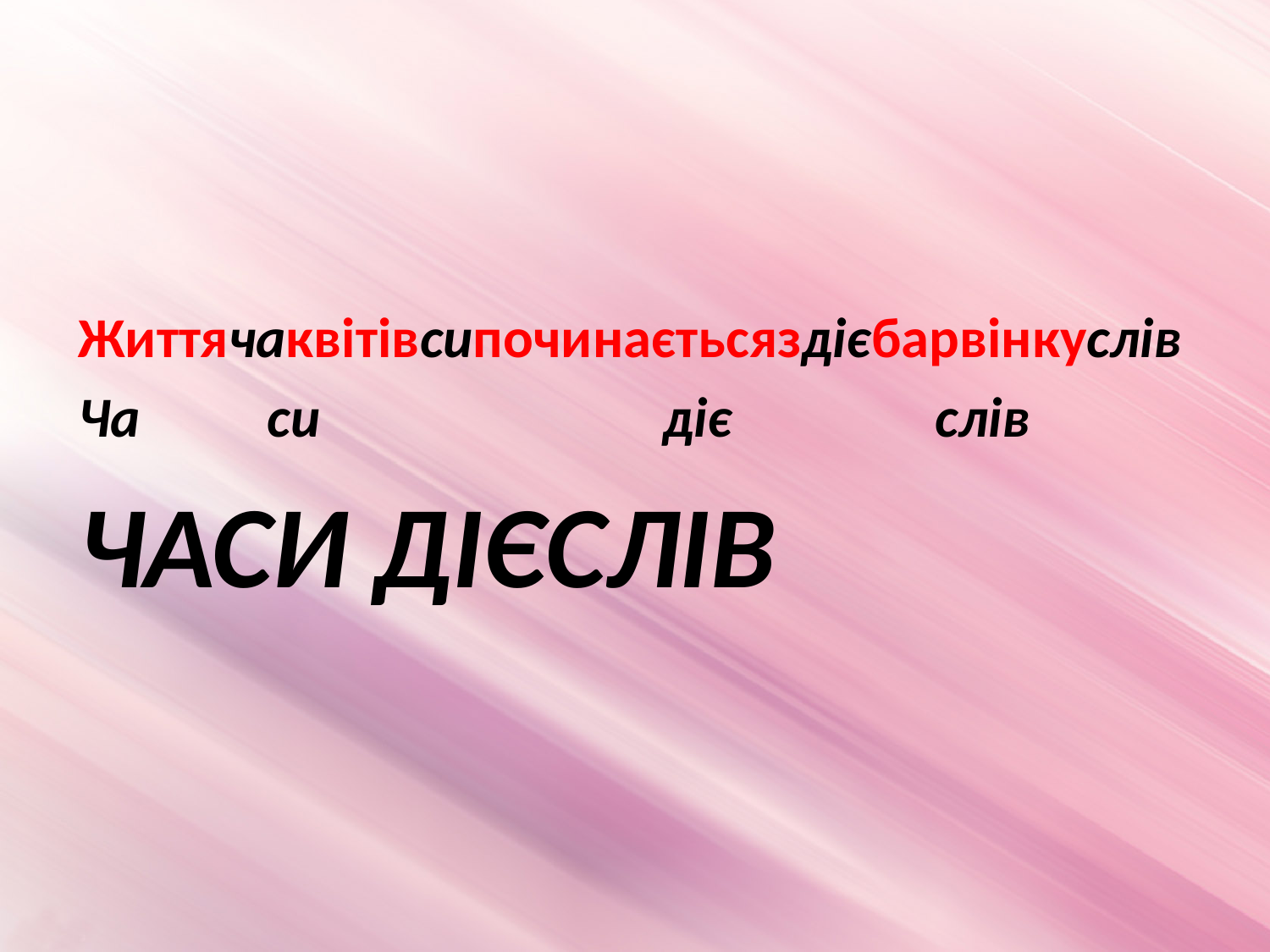

#

Життячаквітівсипочинаєтьсяздієбарвінкуслів
Ча          си                           діє                слів
ЧАСИ ДІЄСЛІВ